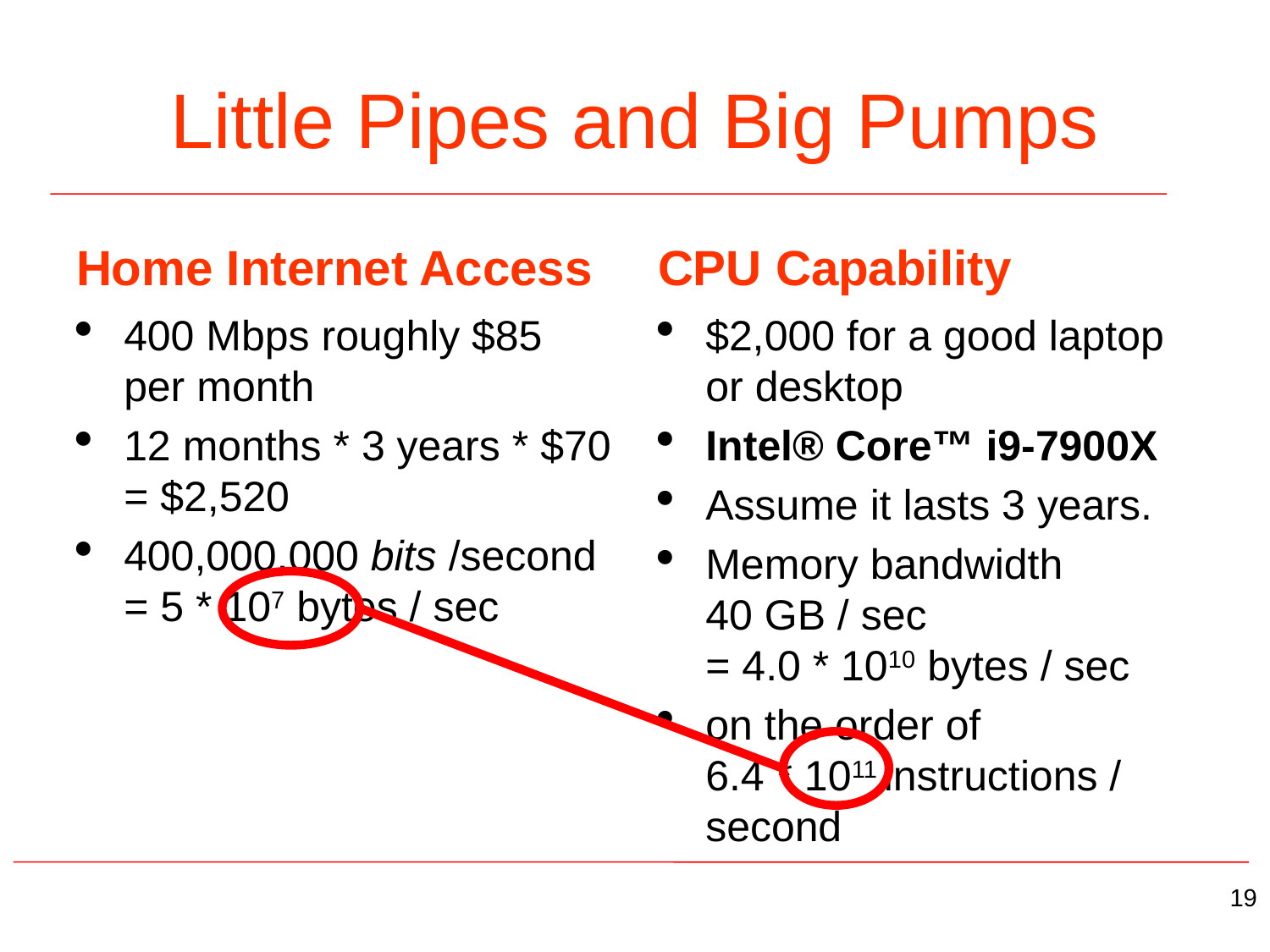

# Little Pipes and Big Pumps
Home Internet Access
CPU Capability
400 Mbps roughly $85 per month
12 months * 3 years * $70 = $2,520
400,000,000 bits /second
= 5 * 107 bytes / sec

$2,000 for a good laptop or desktop
Intel® Core™ i9-7900X
Assume it lasts 3 years.
Memory bandwidth
40 GB / sec
= 4.0 * 1010 bytes / sec
on the order of
6.4 * 1011 instructions / second

19